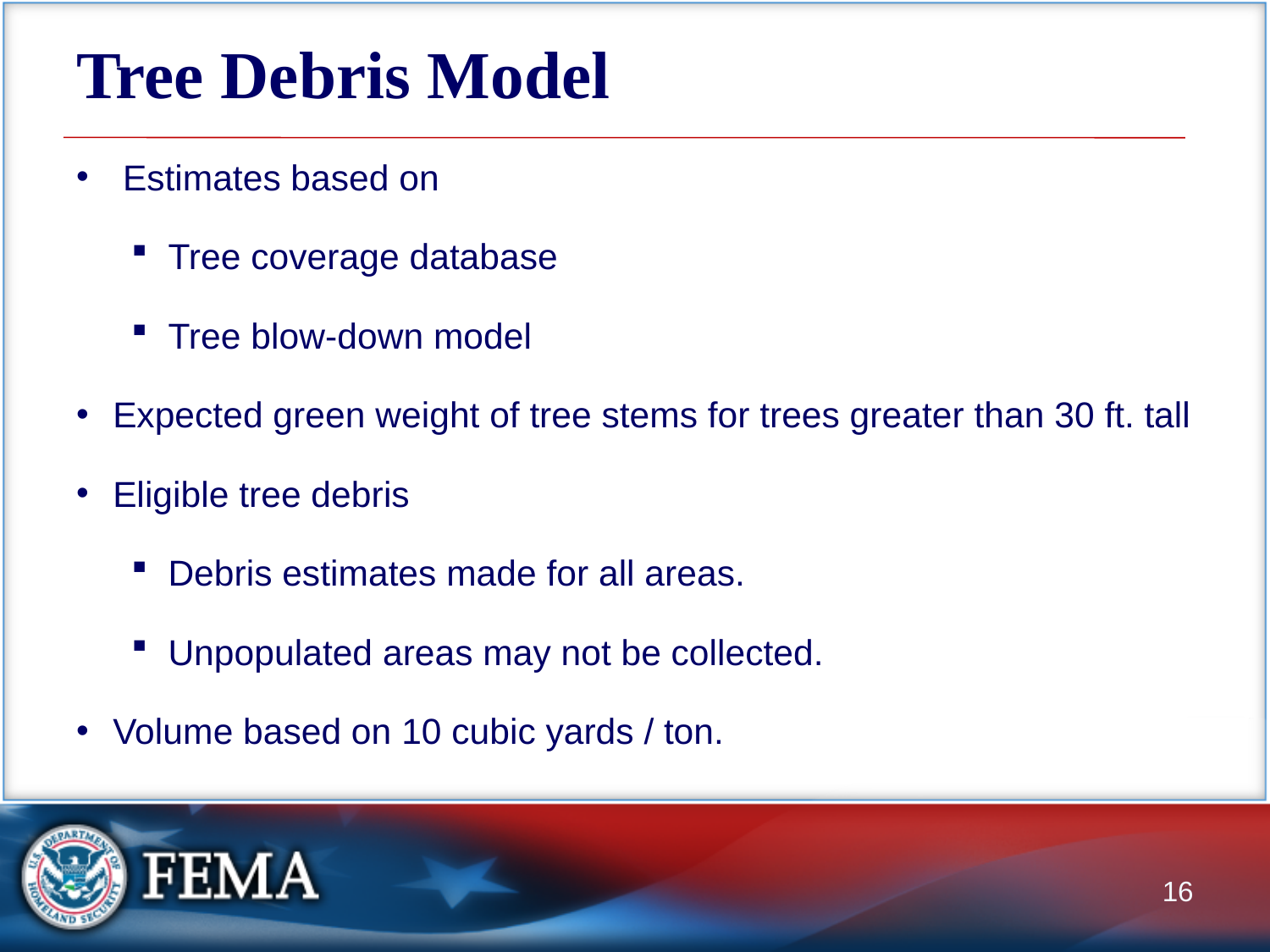

# Tree Debris Model
 Estimates based on
Tree coverage database
Tree blow-down model
Expected green weight of tree stems for trees greater than 30 ft. tall
Eligible tree debris
Debris estimates made for all areas.
Unpopulated areas may not be collected.
Volume based on 10 cubic yards / ton.
16